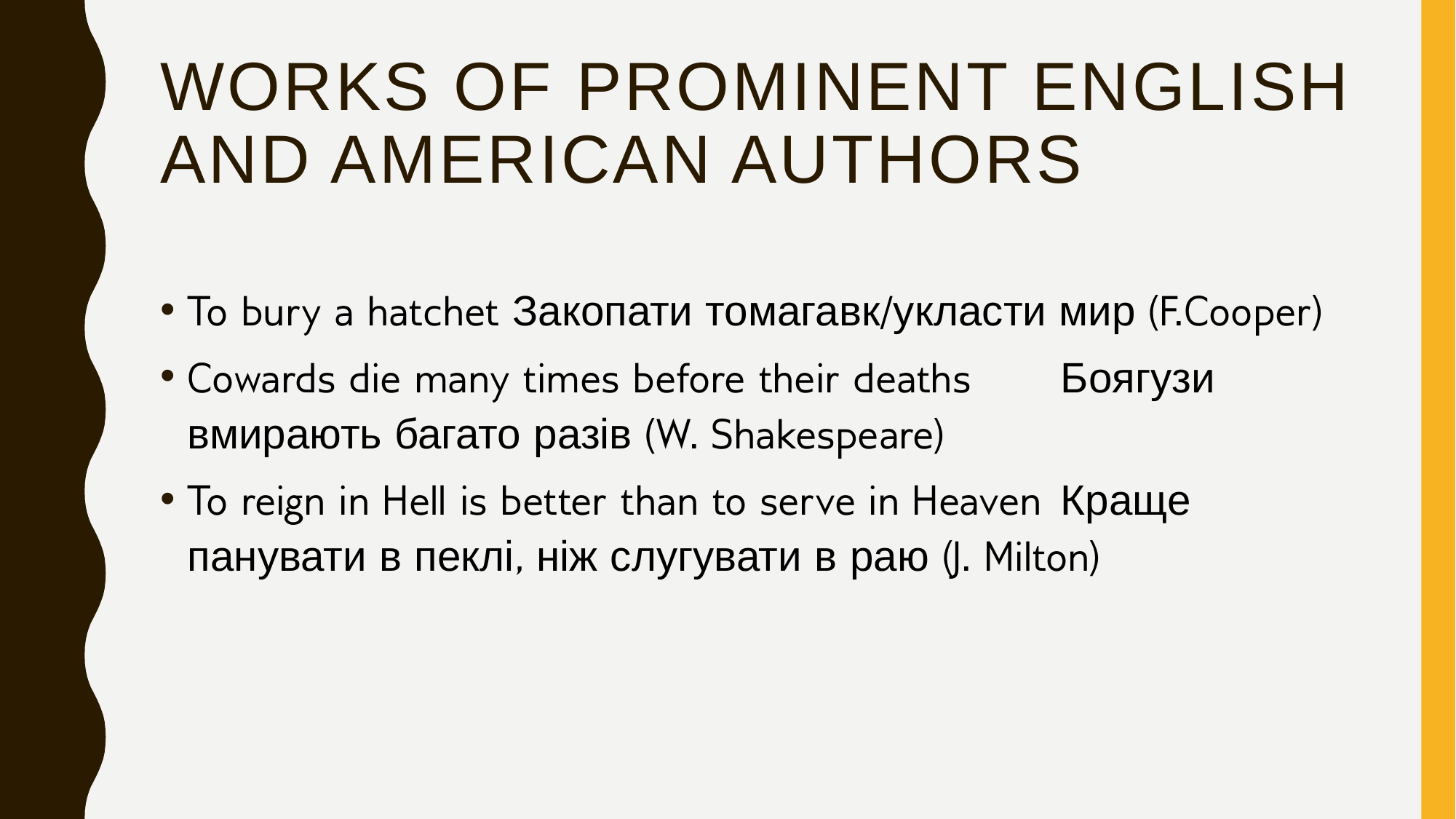

# works of prominent English and American authors
To bury a hatchet Закопати томагавк/укласти мир (F.Cooper)
Cowards die many times before their deaths 	Боягузи вмирають багато разів (W. Shakespeare)
To reign in Hell is better than to serve in Heaven 	Краще панувати в пеклі, ніж слугувати в раю (J. Milton)